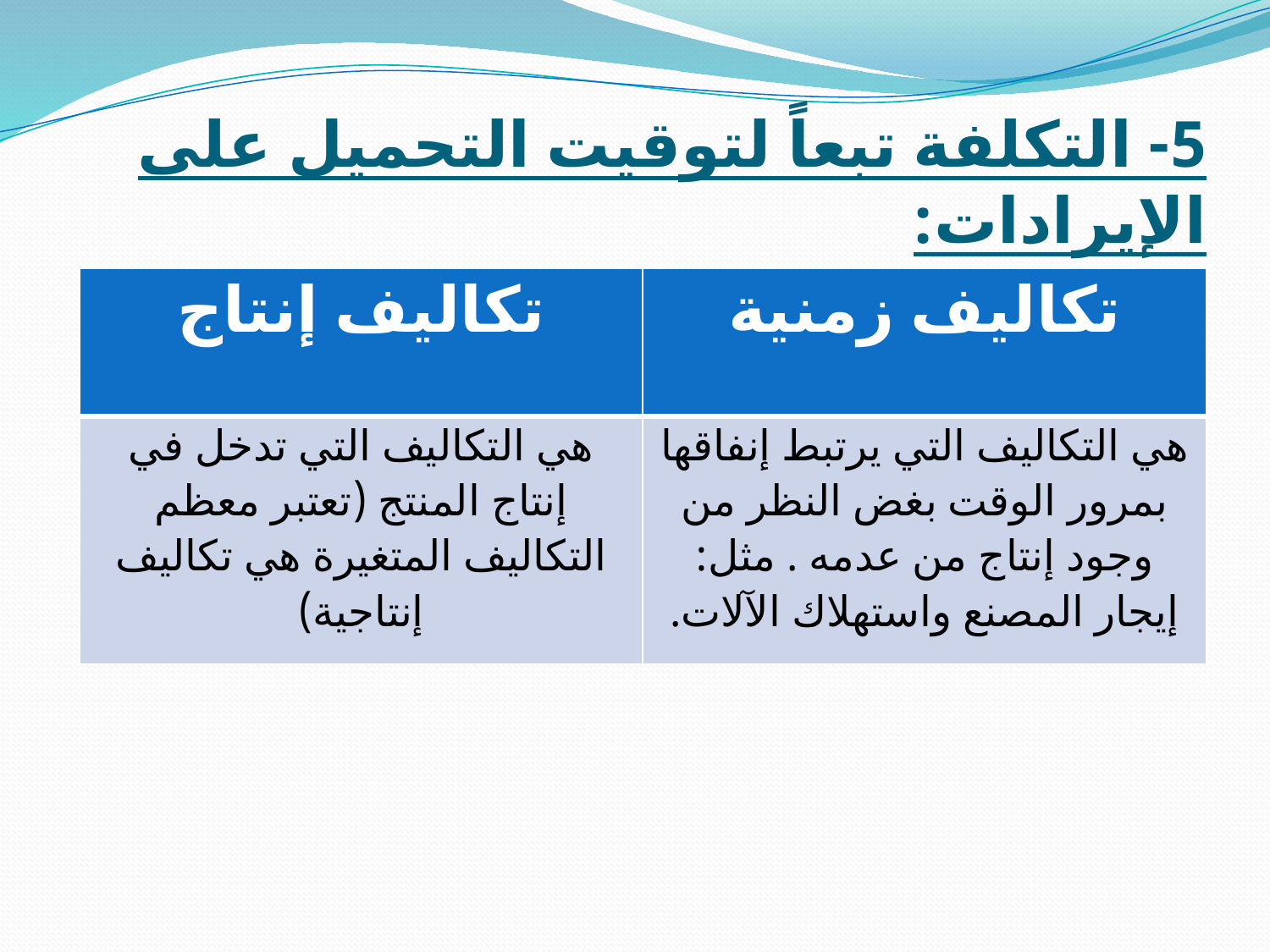

# 5- التكلفة تبعاً لتوقيت التحميل على الإيرادات:
| تكاليف إنتاج | تكاليف زمنية |
| --- | --- |
| هي التكاليف التي تدخل في إنتاج المنتج (تعتبر معظم التكاليف المتغيرة هي تكاليف إنتاجية) | هي التكاليف التي يرتبط إنفاقها بمرور الوقت بغض النظر من وجود إنتاج من عدمه . مثل: إيجار المصنع واستهلاك الآلات. |